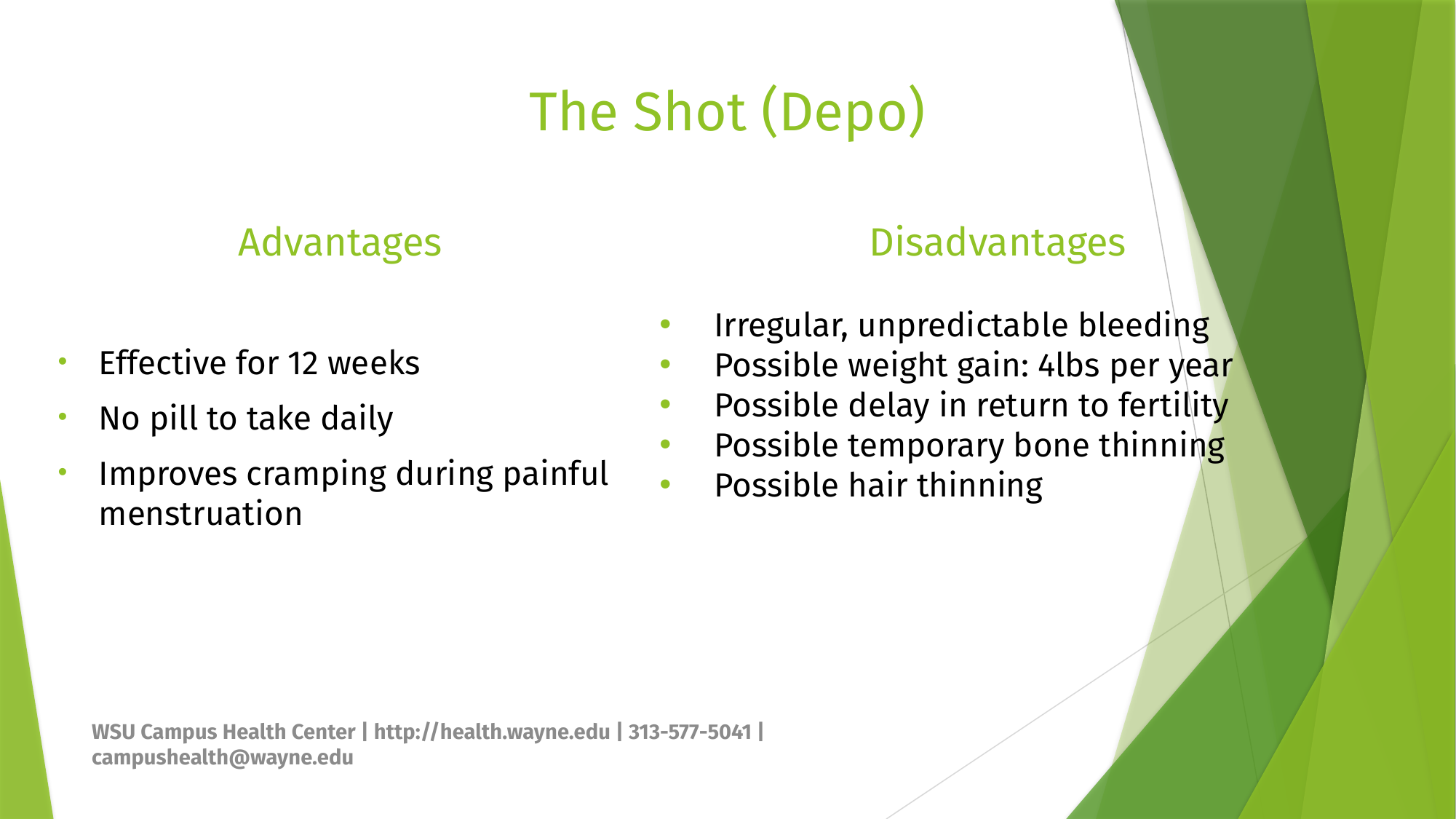

# The Shot (Depo)
Advantages

Effective for 12 weeks
No pill to take daily
Improves cramping during painful menstruation

Disadvantages

Irregular, unpredictable bleeding
Possible weight gain: 4lbs per year
Possible delay in return to fertility
Possible temporary bone thinning
Possible hair thinning

WSU Campus Health Center | http://health.wayne.edu | 313-577-5041 | campushealth@wayne.edu